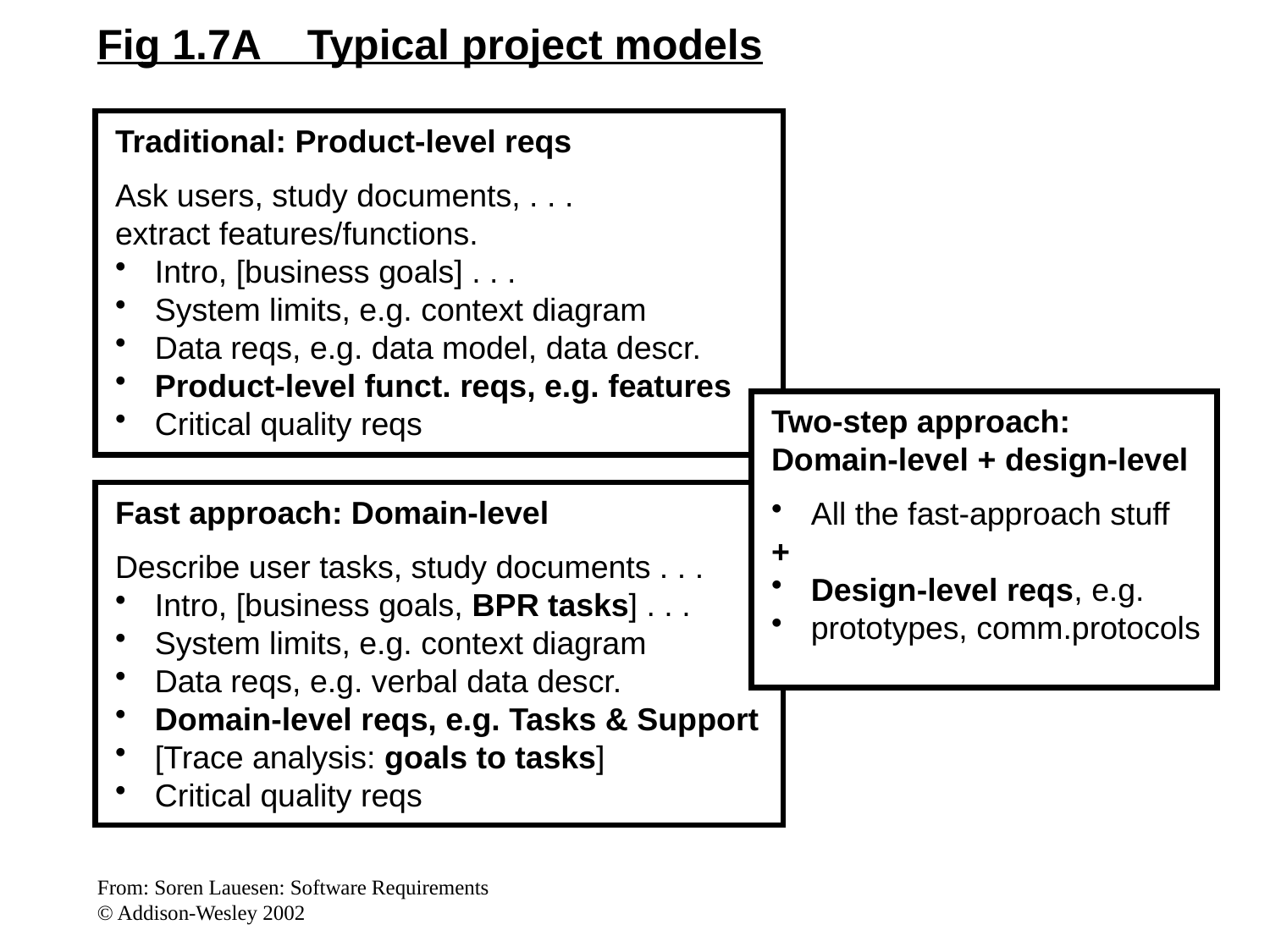

Fig 1.7A    Typical project models
Traditional: Product-level reqs
Ask users, study documents, . . .
extract features/functions.
Intro, [business goals] . . .
System limits, e.g. context diagram
Data reqs, e.g. data model, data descr.
Product-level funct. reqs, e.g. features
Critical quality reqs
Two-step approach:
Domain-level + design-level
All the fast-approach stuff
+
Design-level reqs, e.g.
prototypes, comm.protocols
Fast approach: Domain-level
Describe user tasks, study documents . . .
Intro, [business goals, BPR tasks] . . .
System limits, e.g. context diagram
Data reqs, e.g. verbal data descr.
Domain-level reqs, e.g. Tasks & Support
[Trace analysis: goals to tasks]
Critical quality reqs
From: Soren Lauesen: Software Requirements
© Addison-Wesley 2002